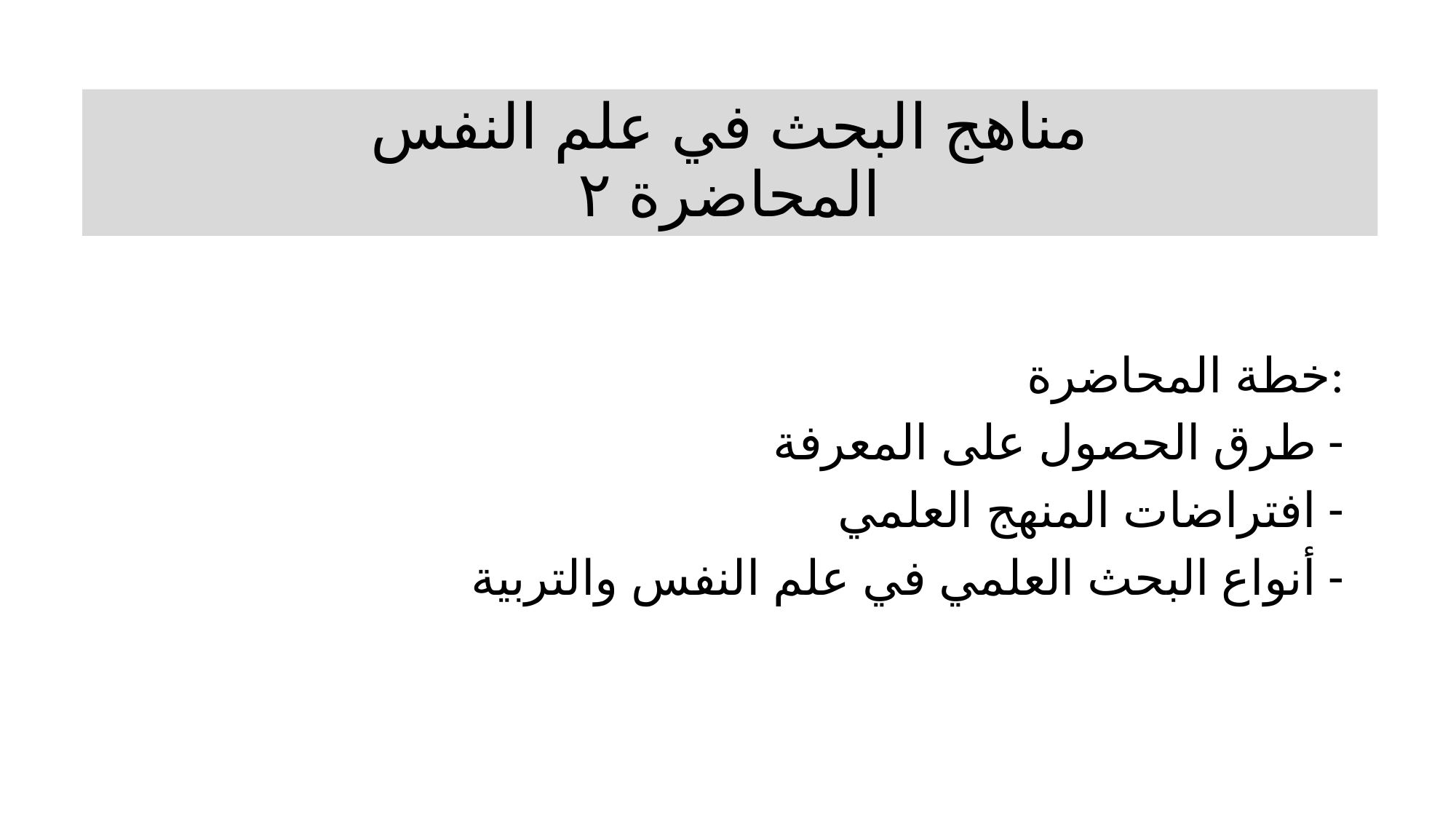

# مناهج البحث في علم النفس المحاضرة ٢

خطة المحاضرة:
طرق الحصول على المعرفة
افتراضات المنهج العلمي
أنواع البحث العلمي في علم النفس والتربية